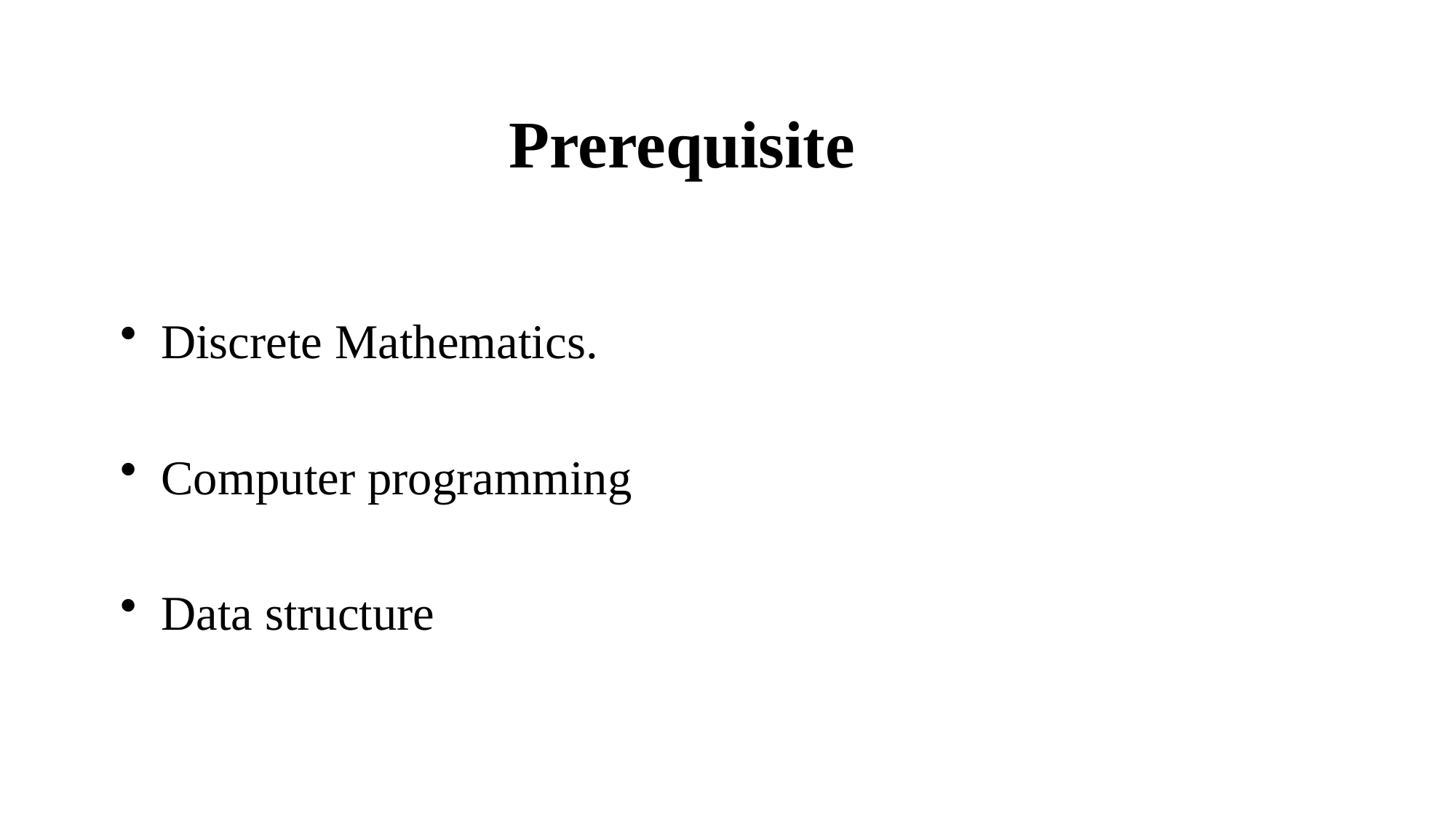

# Prerequisite

Discrete Mathematics.

Computer programming

Data structure